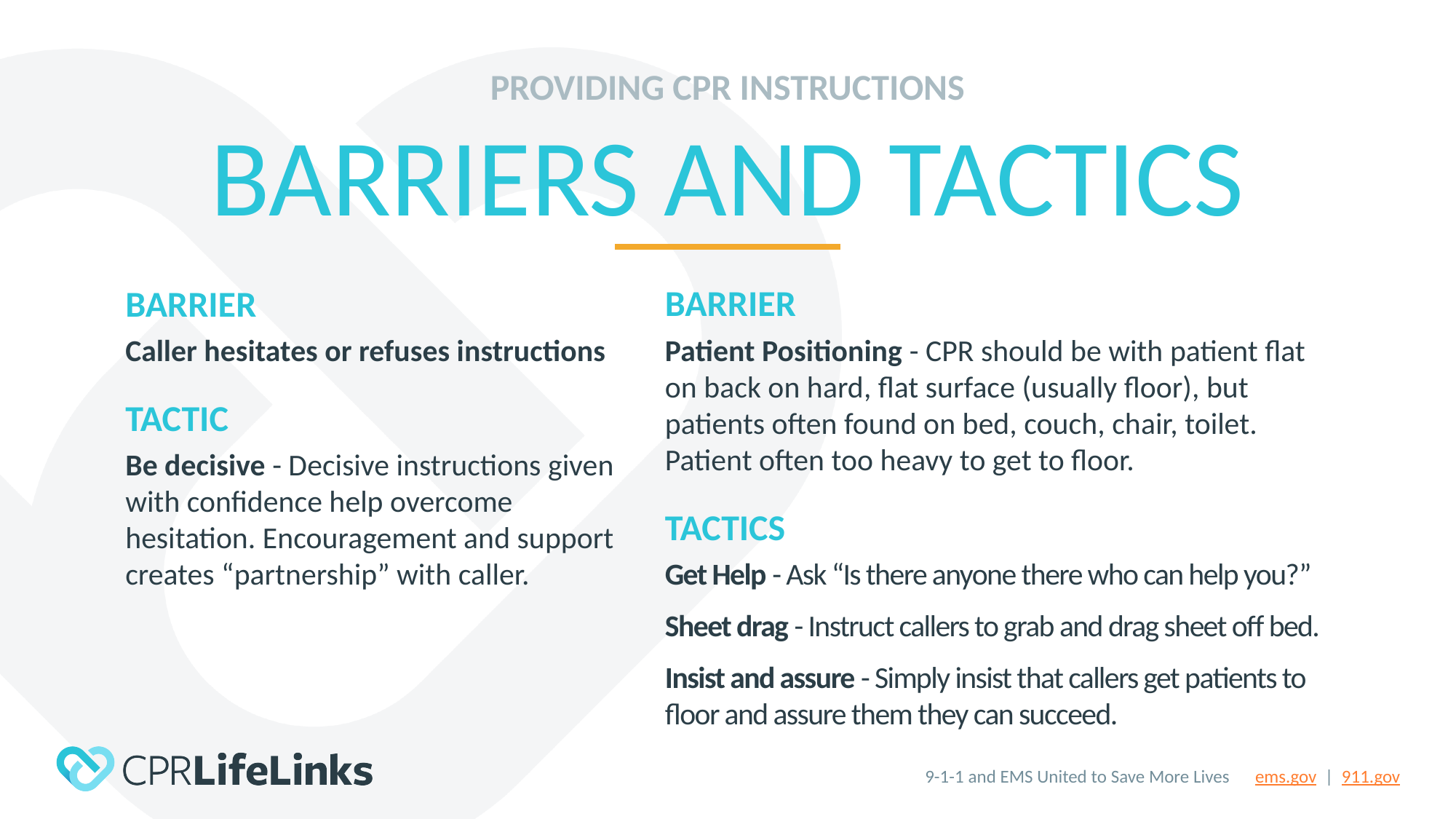

PROVIDING CPR INSTRUCTIONS
BARRIERS AND TACTICS
BARRIER
Patient Positioning - CPR should be with patient flat on back on hard, flat surface (usually floor), but patients often found on bed, couch, chair, toilet. Patient often too heavy to get to floor.
TACTICS
Get Help - Ask “Is there anyone there who can help you?”
Sheet drag - Instruct callers to grab and drag sheet off bed.
Insist and assure - Simply insist that callers get patients to floor and assure them they can succeed.
BARRIER
Caller hesitates or refuses instructions
TACTIC
Be decisive - Decisive instructions given with confidence help overcome hesitation. Encouragement and support creates “partnership” with caller.